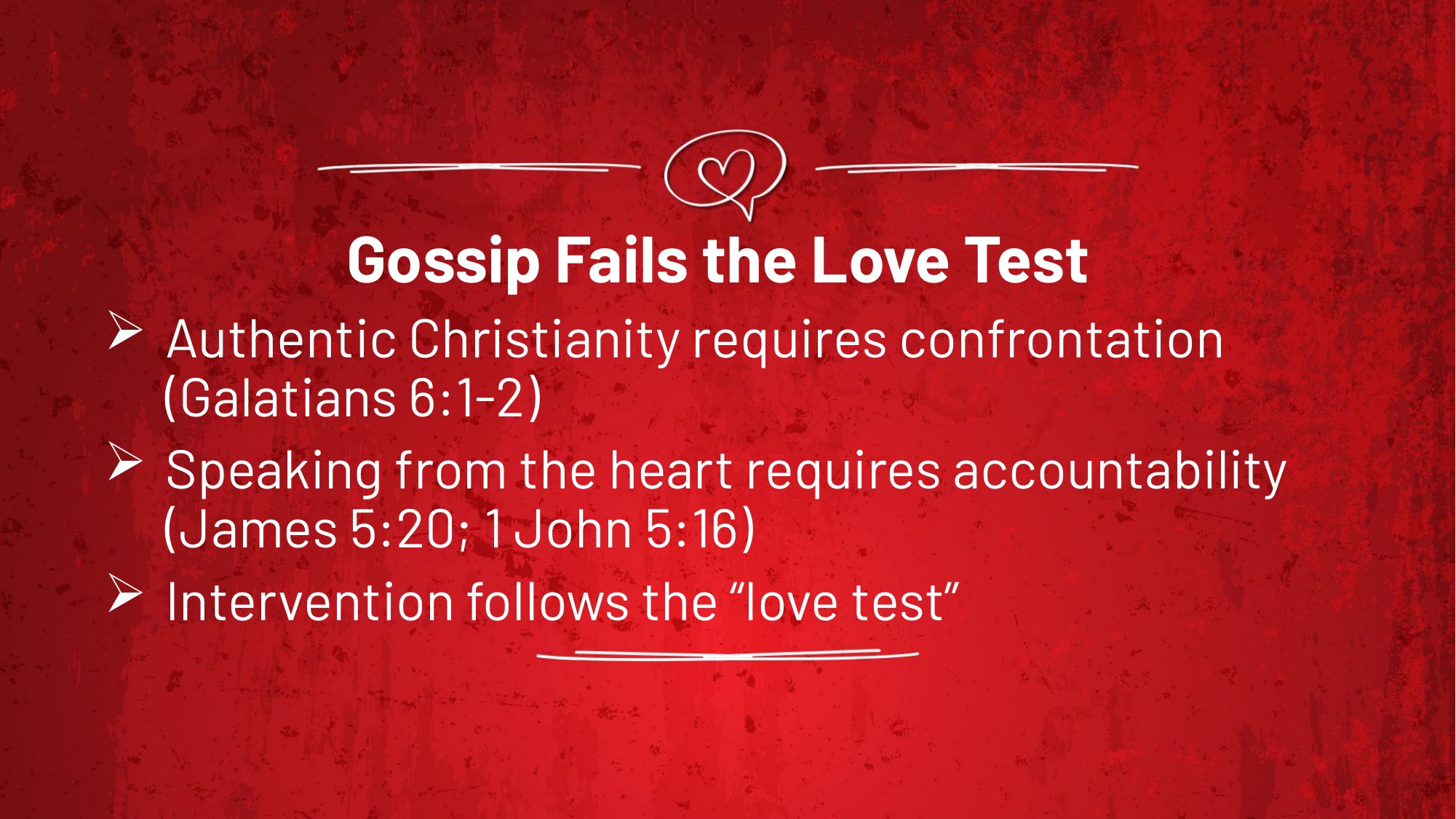

Gossip Fails the Love Test
Authentic Christianity requires confrontation (Galatians 6:1-2)
Speaking from the heart requires accountability (James 5:20; 1 John 5:16)
Intervention follows the “love test”